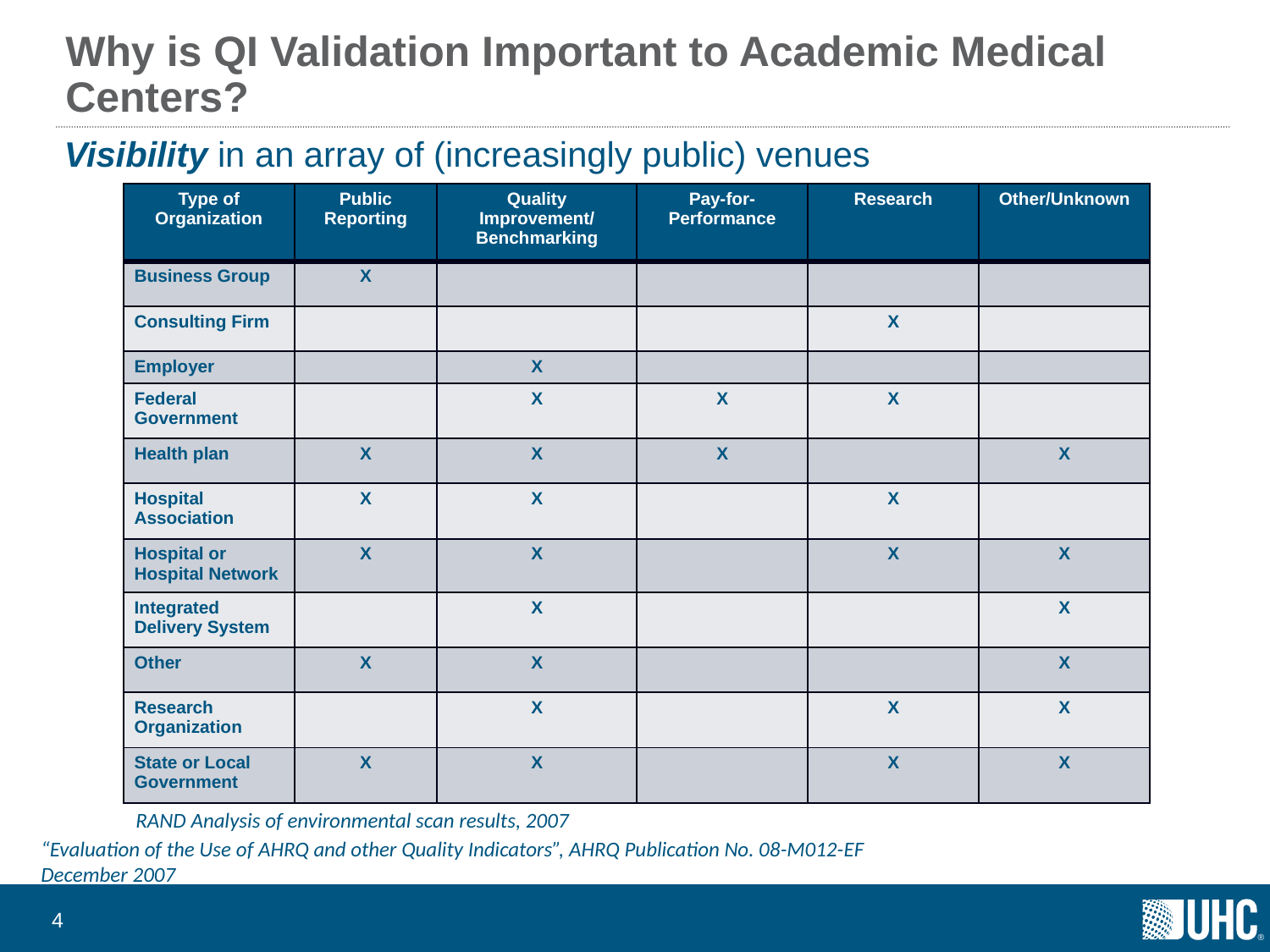

# Why is QI Validation Important to Academic Medical Centers?
Visibility in an array of (increasingly public) venues

| Type of Organization | Public Reporting | Quality Improvement/ Benchmarking | Pay-for-Performance | Research | Other/Unknown |
| --- | --- | --- | --- | --- | --- |
| Business Group | X |  |  |  |  |
| Consulting Firm |  |  |  | X |  |
| Employer |  | X |  |  |  |
| Federal Government |  | X | X | X |  |
| Health plan | X | X | X |  | X |
| Hospital Association | X | X |  | X |  |
| Hospital or Hospital Network | X | X |  | X | X |
| Integrated Delivery System |  | X |  |  | X |
| Other | X | X |  |  | X |
| Research Organization |  | X |  | X | X |
| State or Local Government | X | X |  | X | X |
RAND Analysis of environmental scan results, 2007
“Evaluation of the Use of AHRQ and other Quality Indicators”, AHRQ Publication No. 08-M012-EF
December 2007
4